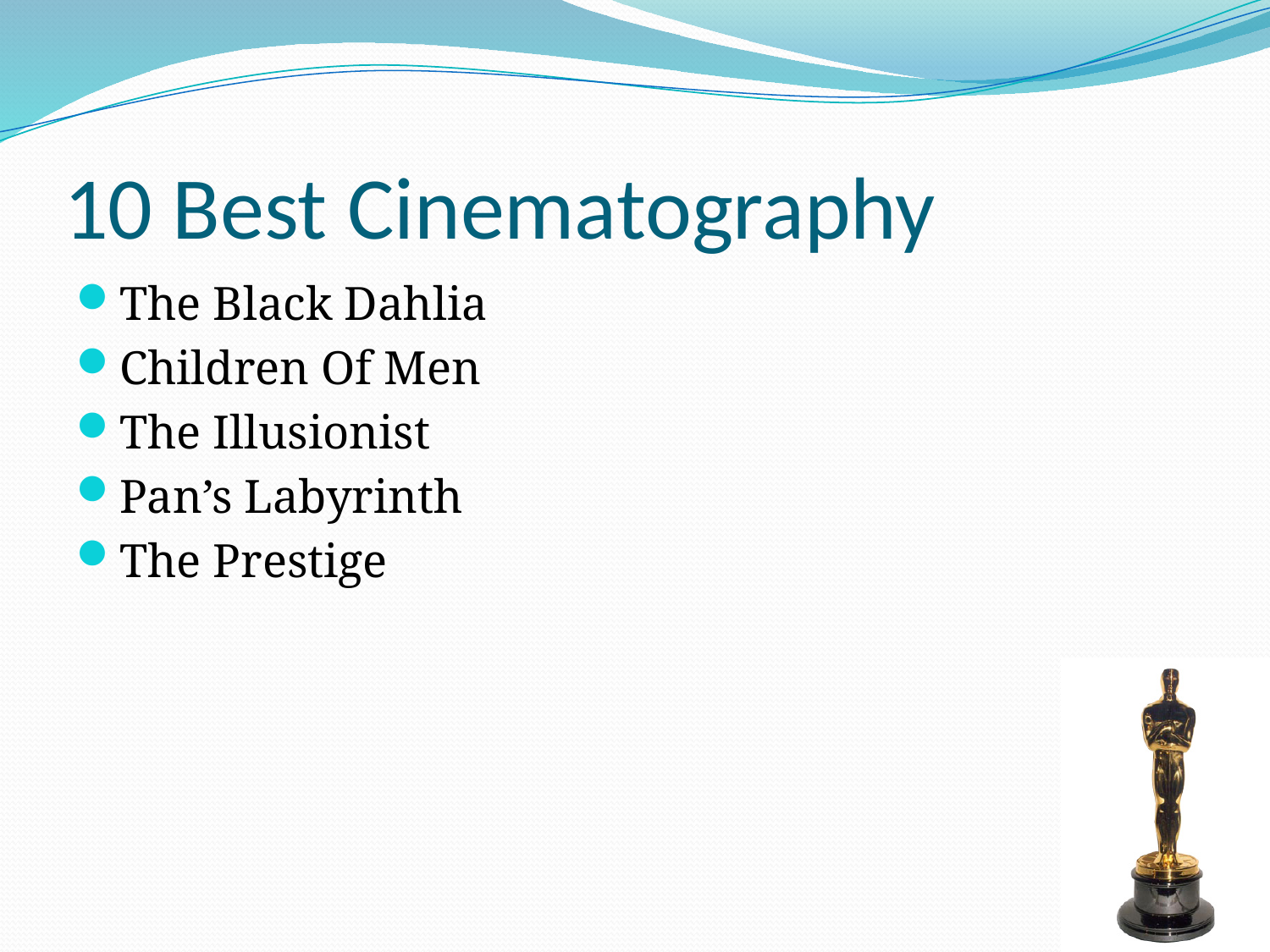

# 10 Best Cinematography
The Black Dahlia
Children Of Men
The Illusionist
Pan’s Labyrinth
The Prestige